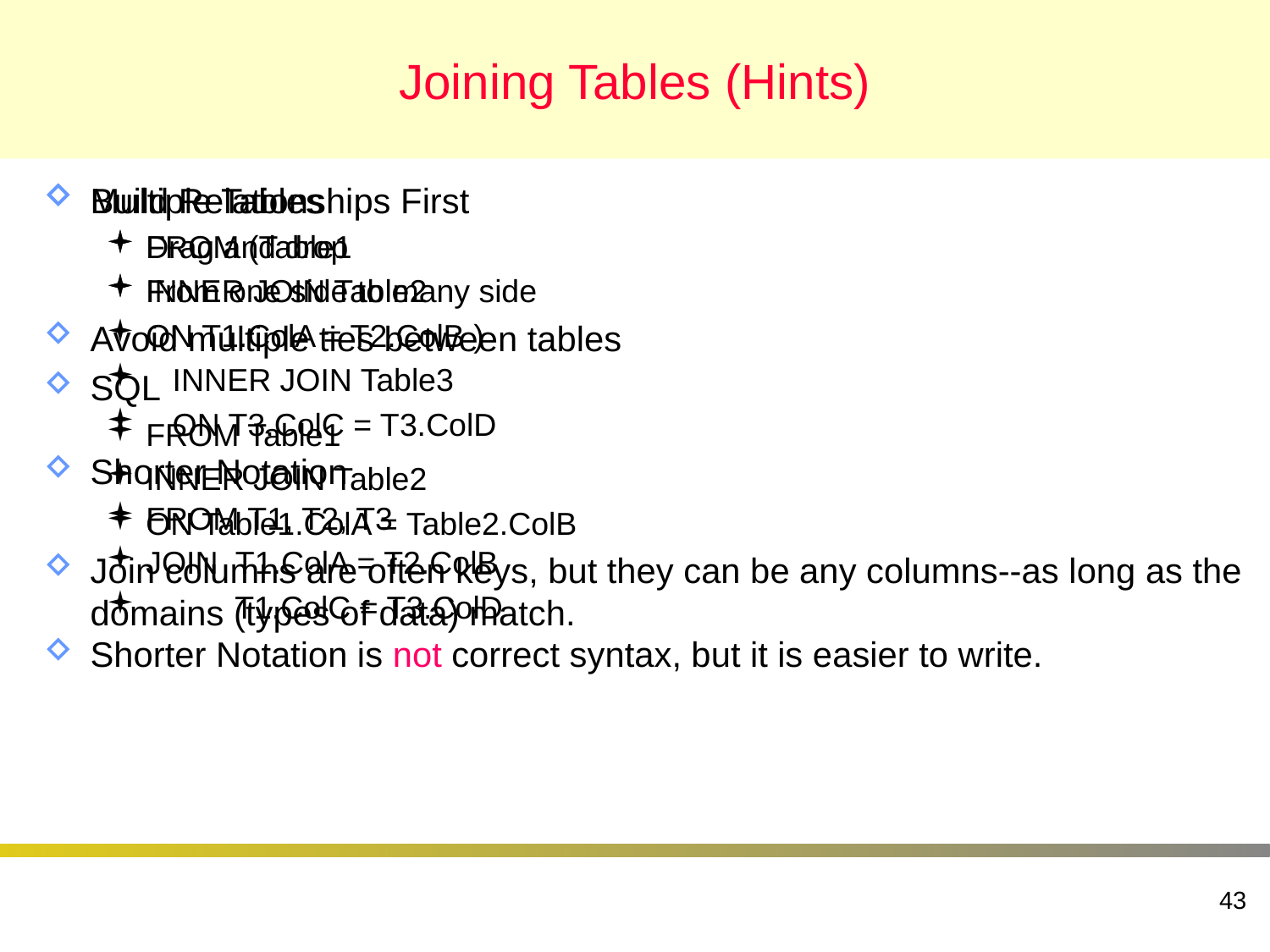

# Joining Tables (Hints)
Build Relationships First
Drag and drop
From one side to many side
Avoid multiple ties between tables
SQL
FROM Table1
INNER JOIN Table2
ON Table1.ColA = Table2.ColB
Join columns are often keys, but they can be any columns--as long as the domains (types of data) match.
Multiple Tables
FROM (Table1
INNER JOIN Table2
ON T1.ColA = T2.ColB )
   INNER JOIN Table3
   ON T3.ColC = T3.ColD
Shorter Notation
FROM T1, T2, T3
JOIN  T1.ColA = T2.ColB
          T1.ColC = T3.ColD
Shorter Notation is not correct syntax, but it is easier to write.
43